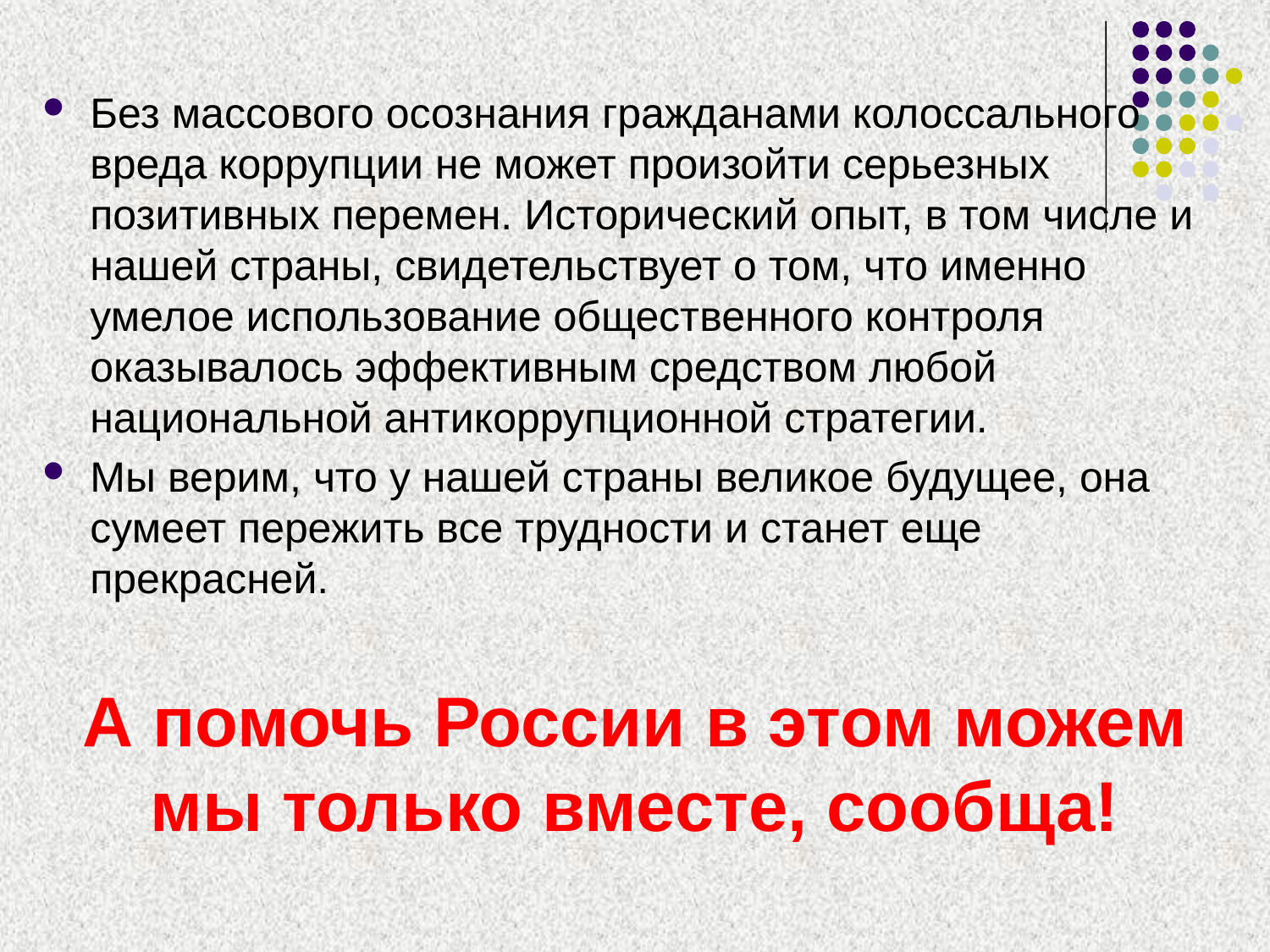

Без массового осознания гражданами колоссального вреда коррупции не может произойти серьезных позитивных перемен. Исторический опыт, в том числе и нашей страны, свидетельствует о том, что именно умелое использование общественного контроля оказывалось эффективным средством любой национальной антикоррупционной стратегии.
Мы верим, что у нашей страны великое будущее, она сумеет пережить все трудности и станет еще прекрасней.
А помочь России в этом можем мы только вместе, сообща!